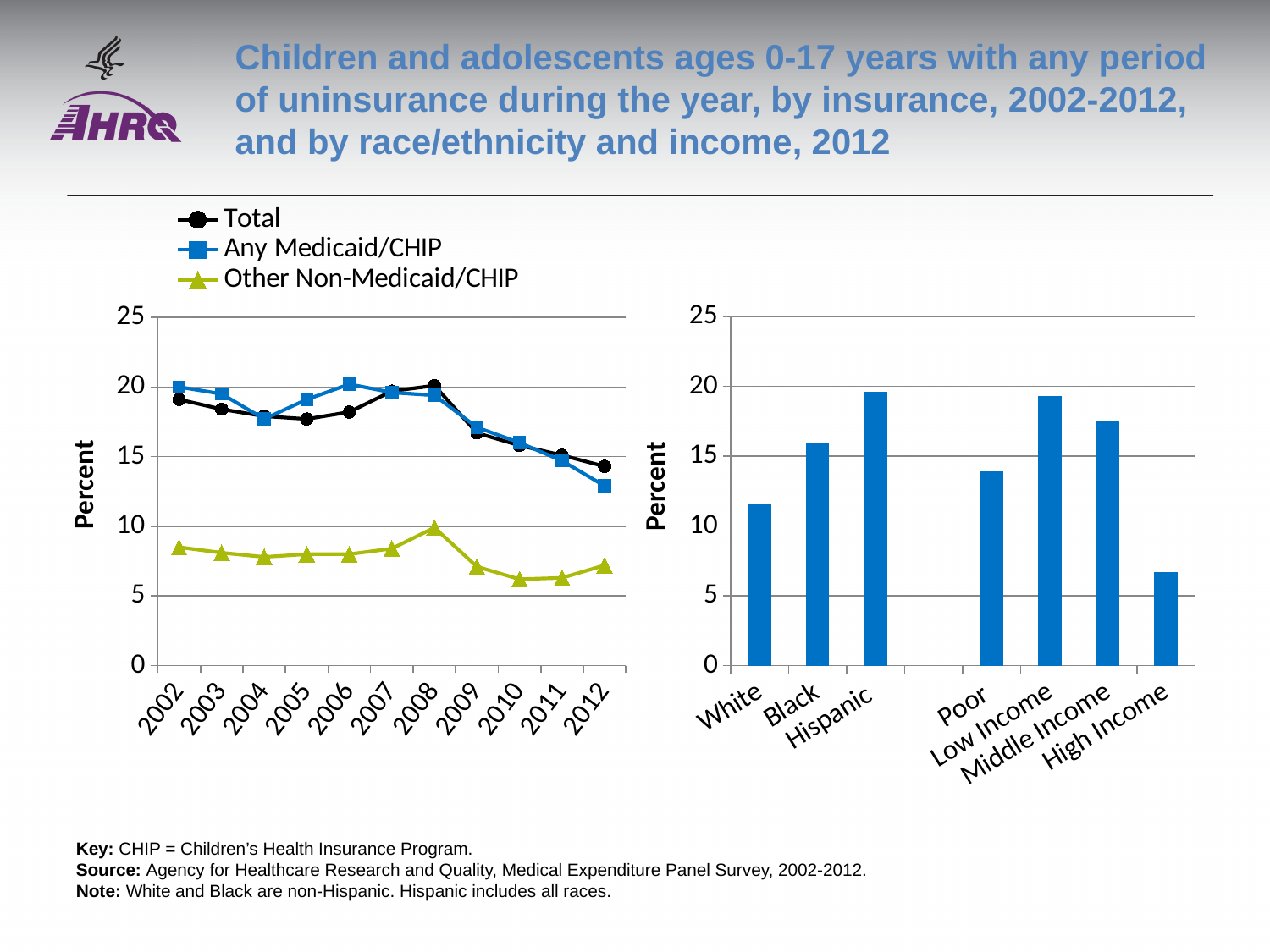

# Children and adolescents ages 0-17 years with any period of uninsurance during the year, by insurance, 2002-2012, and by race/ethnicity and income, 2012

### Chart

| Category | Total  | Any Medicaid/CHIP   | Other Non-Medicaid/CHIP |
|---|---|---|---|
| 2002 | 19.1 | 20.0 | 8.5 |
| 2003 | 18.4 | 19.5 | 8.1 |
| 2004 | 17.9 | 17.7 | 7.8 |
| 2005 | 17.7 | 19.1 | 8.0 |
| 2006 | 18.2 | 20.2 | 8.0 |
| 2007 | 19.7 | 19.6 | 8.4 |
| 2008 | 20.1 | 19.4 | 9.9 |
| 2009 | 16.7 | 17.1 | 7.1 |
| 2010 | 15.8 | 16.0 | 6.2 |
| 2011 | 15.1 | 14.7 | 6.3 |
| 2012 | 14.3 | 12.9 | 7.2 |

### Chart

| Category | Series 1 |
|---|---|
| White | 11.6 |
| Black | 15.9 |
| Hispanic  | 19.6 |
|  | None |
| Poor  | 13.9 |
| Low Income | 19.3 |
| Middle Income | 17.5 |
| High Income | 6.7 |
Key: CHIP = Children’s Health Insurance Program.
Source: Agency for Healthcare Research and Quality, Medical Expenditure Panel Survey, 2002-2012.
Note: White and Black are non-Hispanic. Hispanic includes all races.